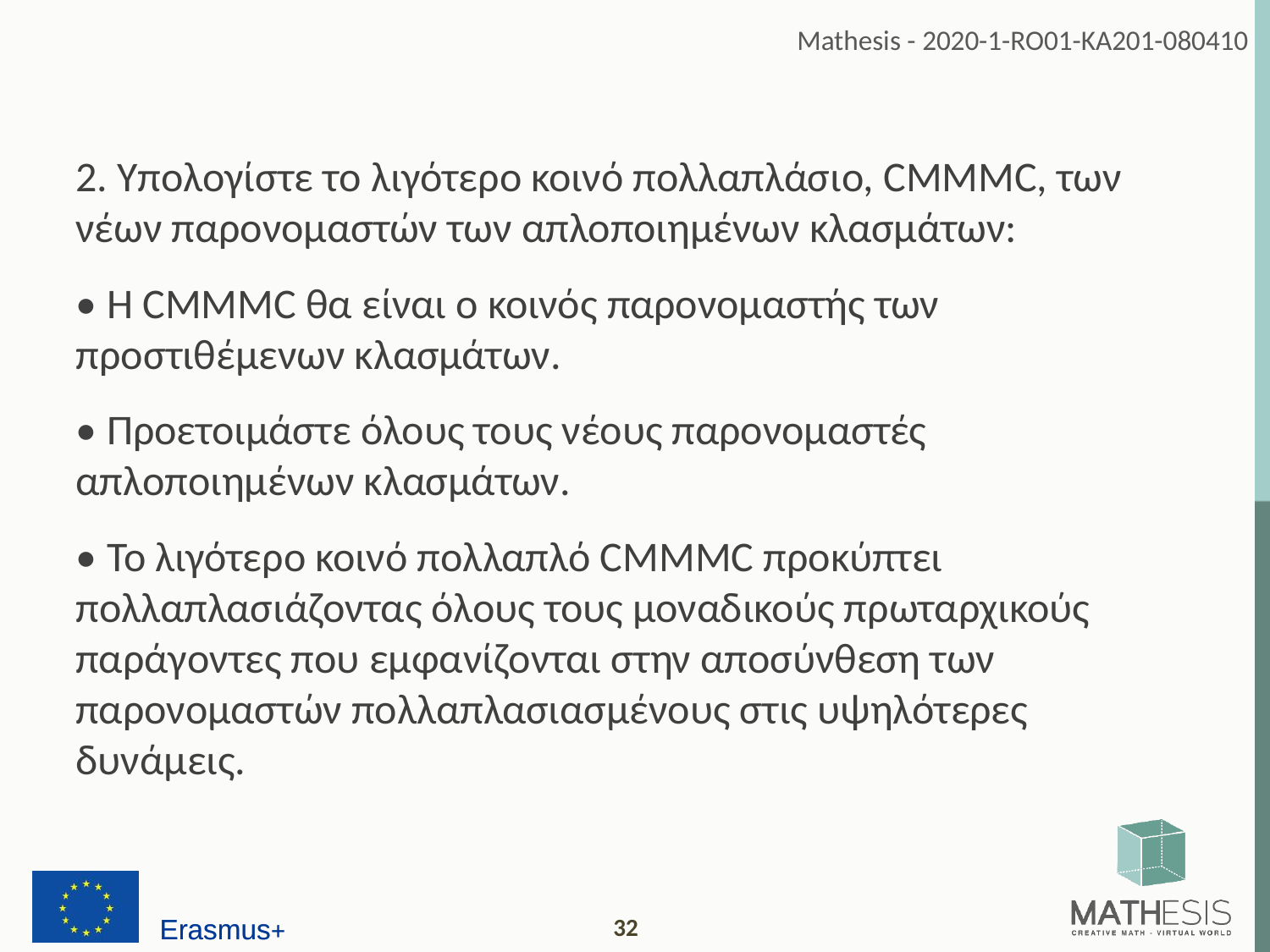

2. Υπολογίστε το λιγότερο κοινό πολλαπλάσιο, CMMMC, των νέων παρονομαστών των απλοποιημένων κλασμάτων:
• Η CMMMC θα είναι ο κοινός παρονομαστής των προστιθέμενων κλασμάτων.
• Προετοιμάστε όλους τους νέους παρονομαστές απλοποιημένων κλασμάτων.
• Το λιγότερο κοινό πολλαπλό CMMMC προκύπτει πολλαπλασιάζοντας όλους τους μοναδικούς πρωταρχικούς παράγοντες που εμφανίζονται στην αποσύνθεση των παρονομαστών πολλαπλασιασμένους στις υψηλότερες δυνάμεις.